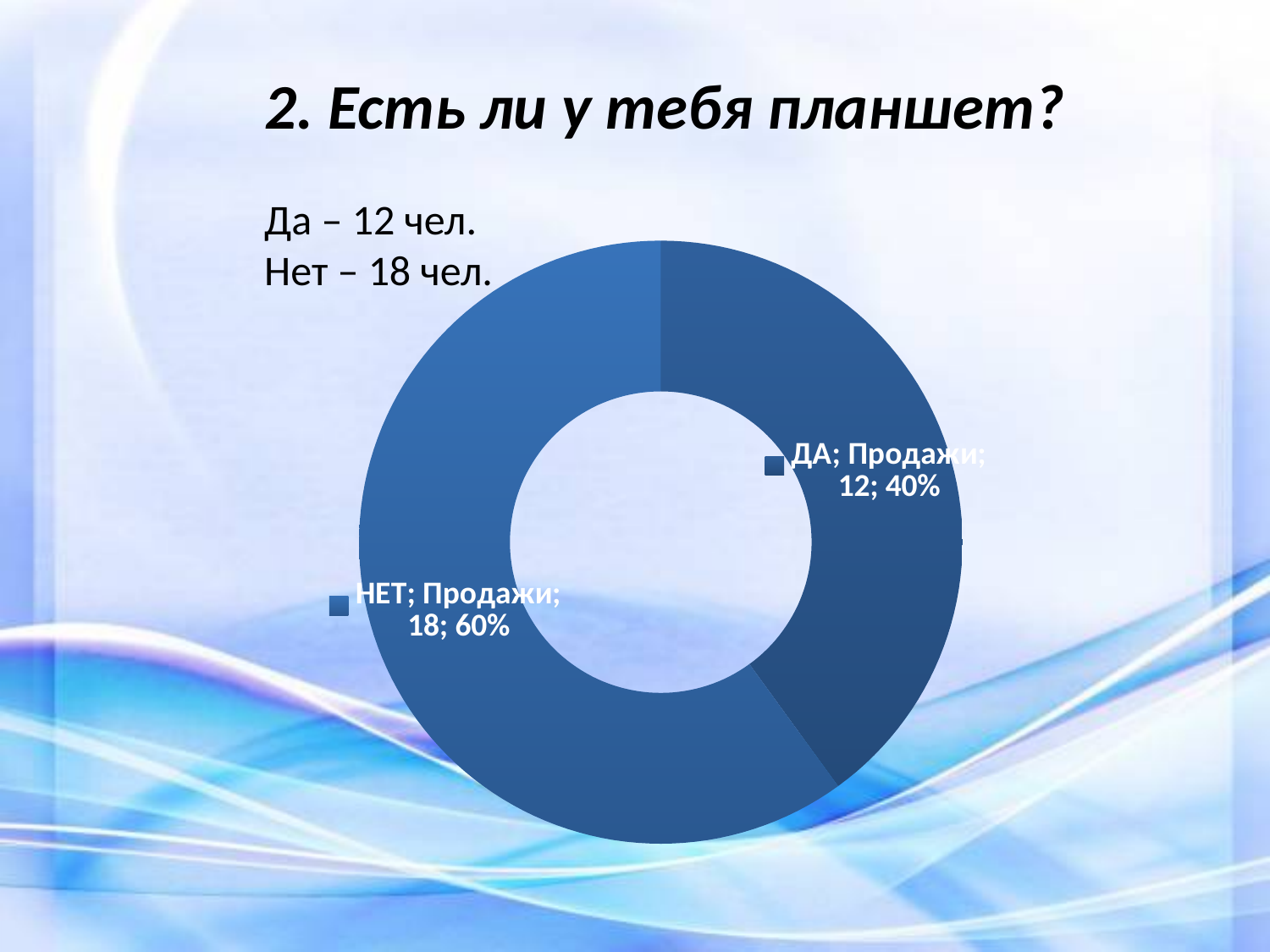

2. Есть ли у тебя планшет?

Да – 12 чел.
Нет – 18 чел.

### Chart

| Category | Продажи |
|---|---|
| ДА | 12.0 |
| НЕТ | 18.0 |